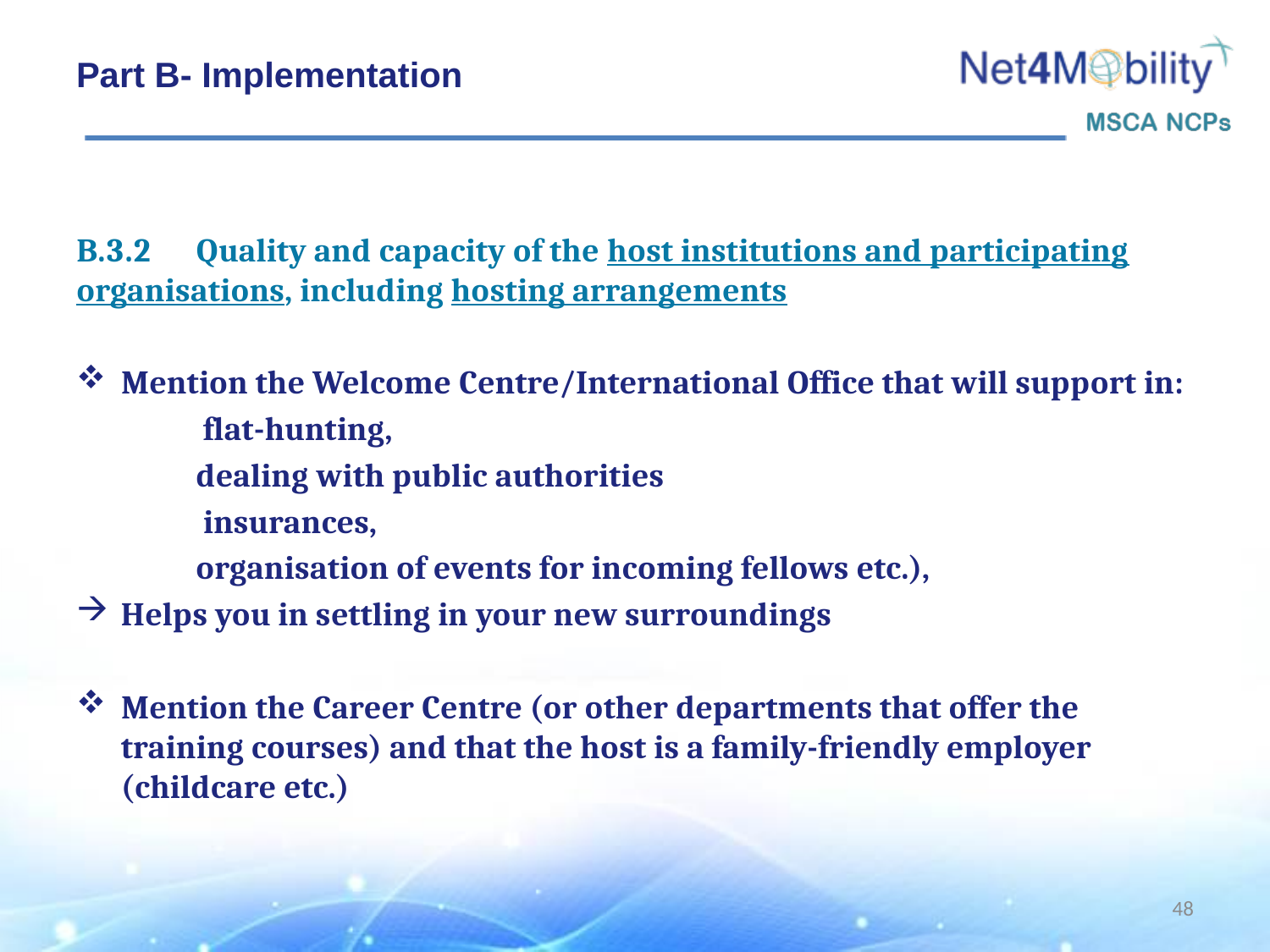

# Part B- Implementation
B.3.2 	Quality and capacity of the host institutions and participating organisations, including hosting arrangements

Mention the Welcome Centre/International Office that will support in:
	 flat-hunting,
	dealing with public authorities
	 insurances,
	organisation of events for incoming fellows etc.),
Helps you in settling in your new surroundings

Mention the Career Centre (or other departments that offer the training courses) and that the host is a family-friendly employer (childcare etc.)

48